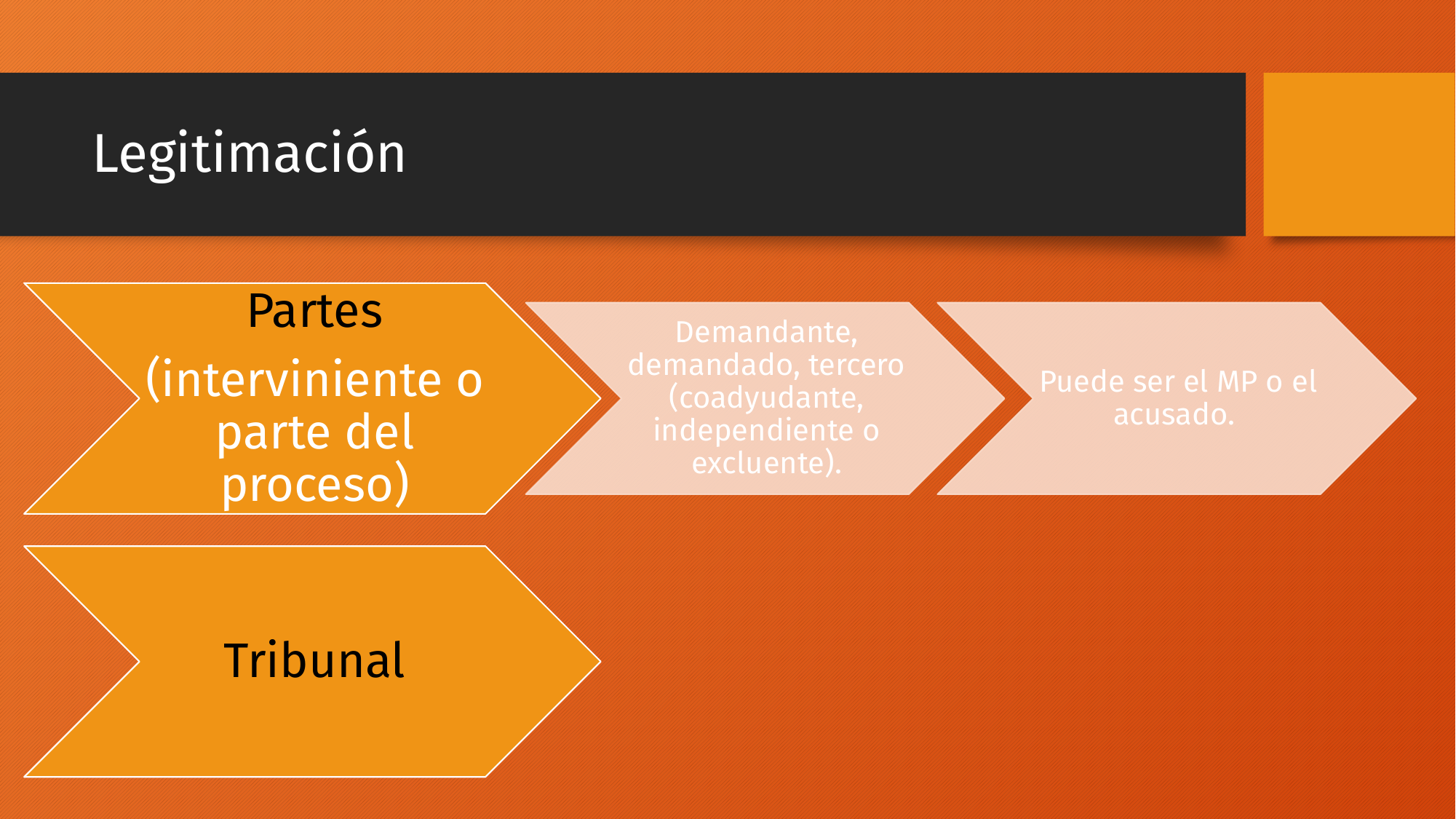

# Legitimación
Partes
(interviniente o parte del proceso)
Demandante, demandado, tercero (coadyudante, independiente o excluente).
Puede ser el MP o el acusado.
Tribunal